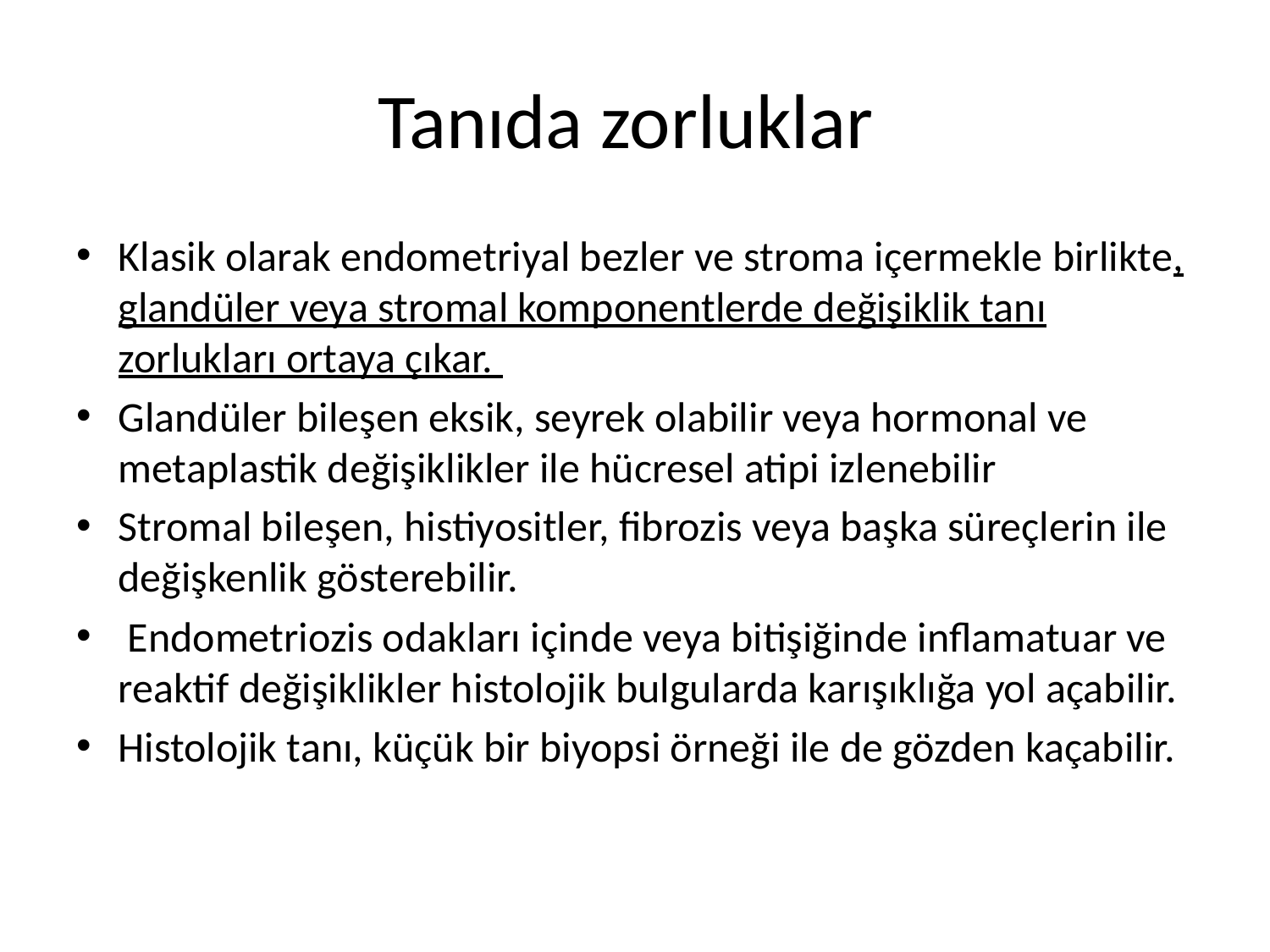

# Tanıda zorluklar
Klasik olarak endometriyal bezler ve stroma içermekle birlikte, glandüler veya stromal komponentlerde değişiklik tanı zorlukları ortaya çıkar.
Glandüler bileşen eksik, seyrek olabilir veya hormonal ve metaplastik değişiklikler ile hücresel atipi izlenebilir
Stromal bileşen, histiyositler, fibrozis veya başka süreçlerin ile değişkenlik gösterebilir.
 Endometriozis odakları içinde veya bitişiğinde inflamatuar ve reaktif değişiklikler histolojik bulgularda karışıklığa yol açabilir.
Histolojik tanı, küçük bir biyopsi örneği ile de gözden kaçabilir.